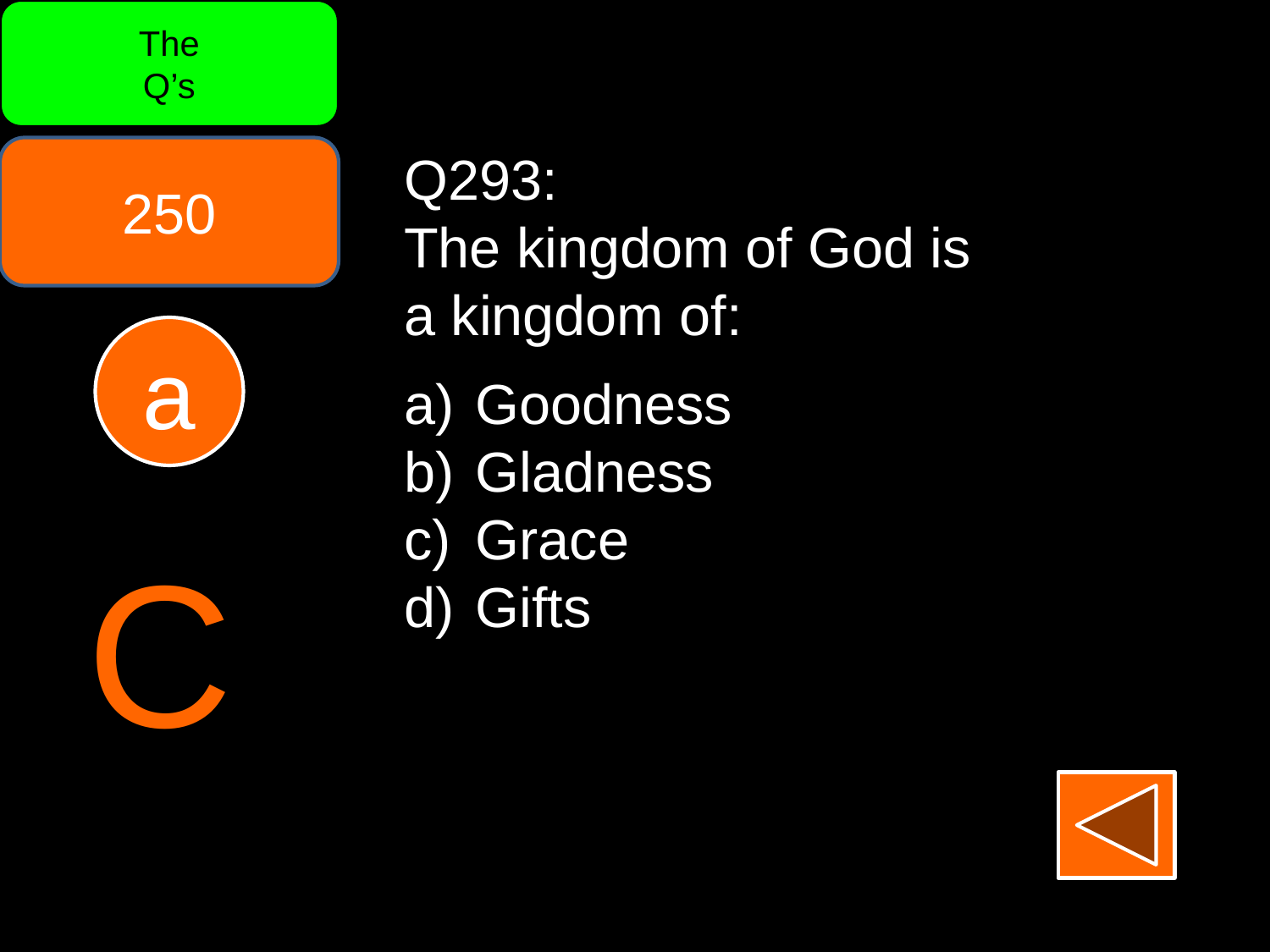

The
Q’s
250
Q293:
The kingdom of God is
a kingdom of:

Goodness
Gladness
Grace
Gifts
a
C